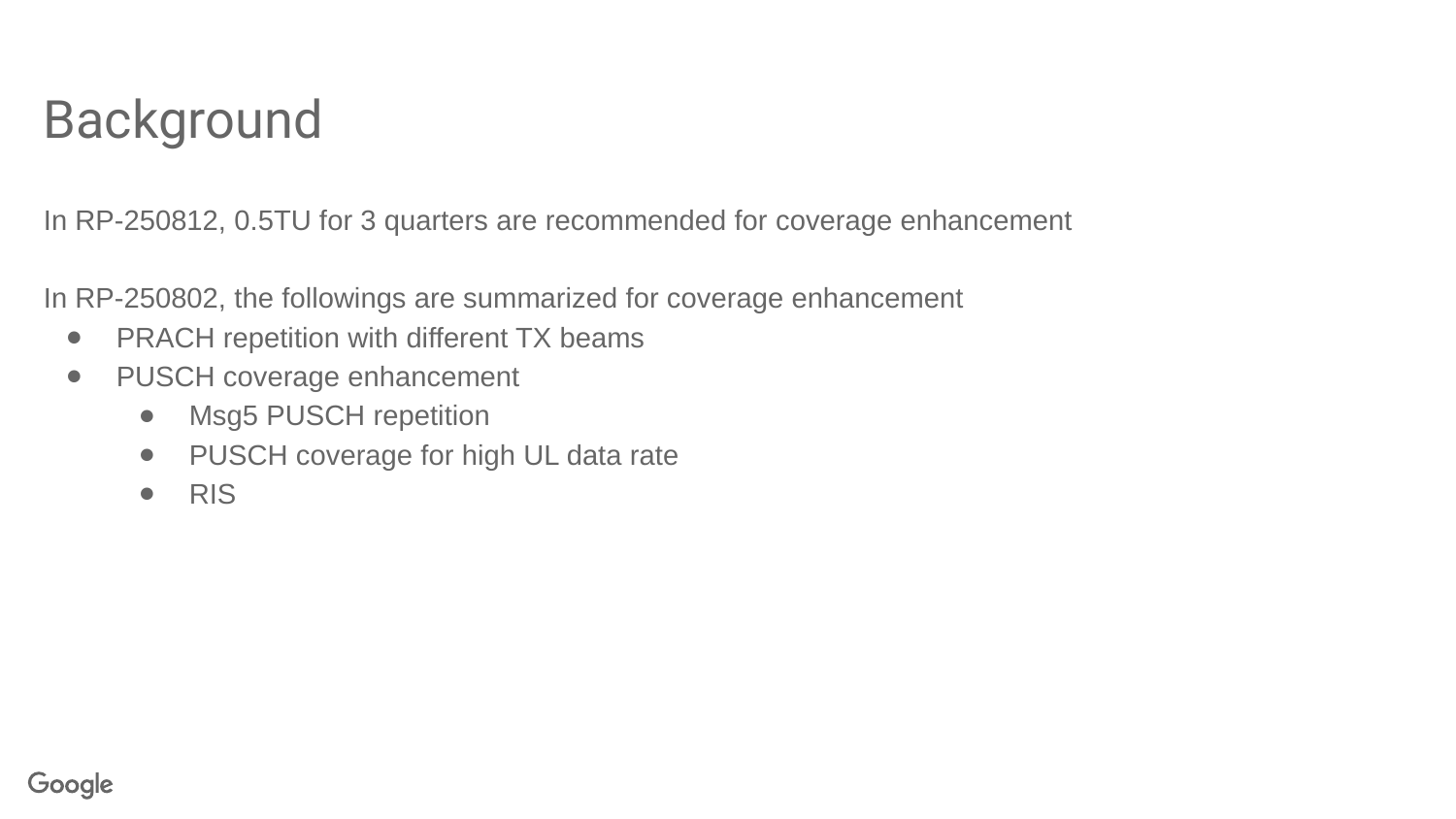

# Background
In RP-250812, 0.5TU for 3 quarters are recommended for coverage enhancement

In RP-250802, the followings are summarized for coverage enhancement
PRACH repetition with different TX beams
PUSCH coverage enhancement
Msg5 PUSCH repetition
PUSCH coverage for high UL data rate
RIS